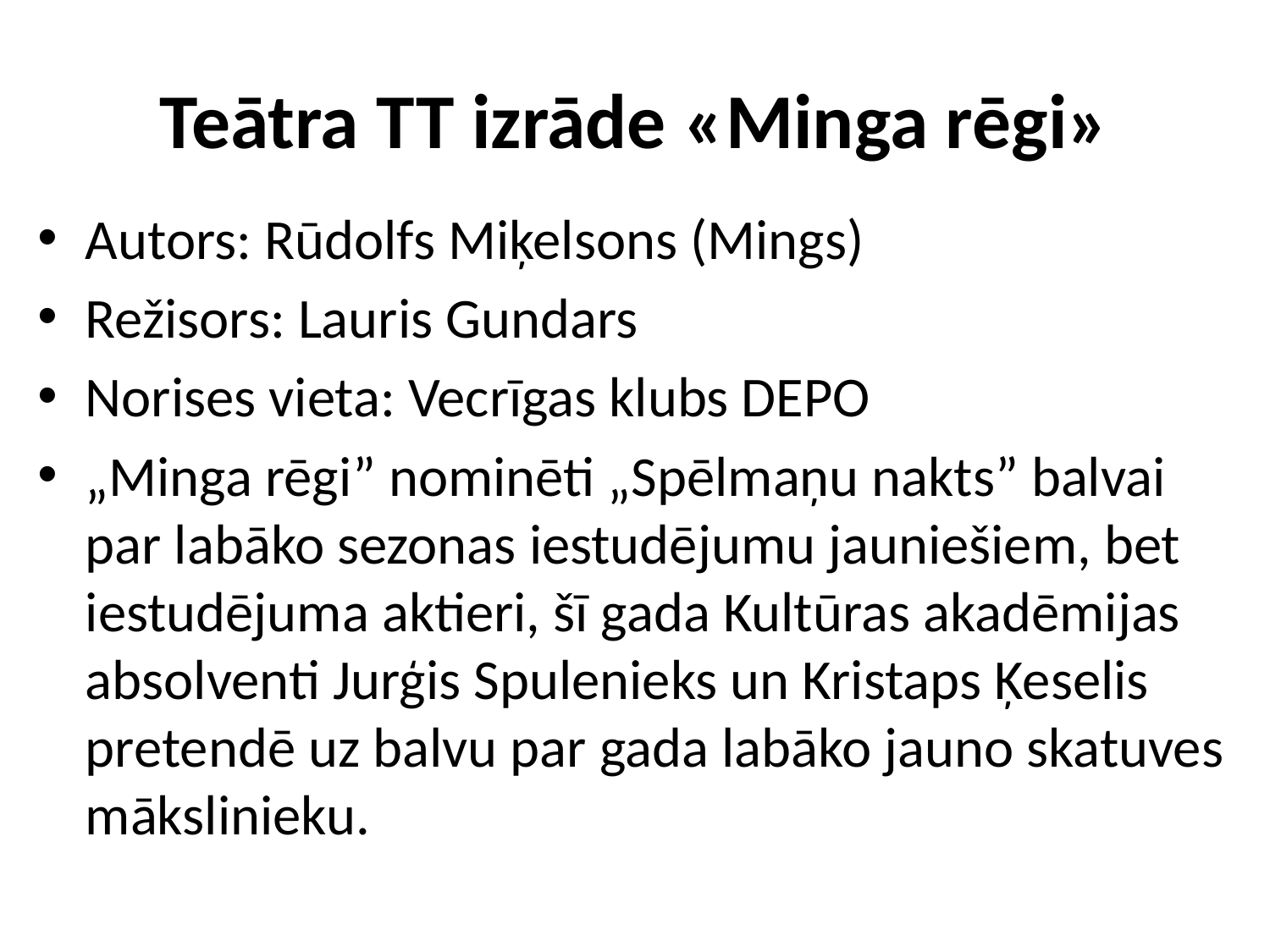

# Teātra TT izrāde «Minga rēgi»
Autors: Rūdolfs Miķelsons (Mings)
Režisors: Lauris Gundars
Norises vieta: Vecrīgas klubs DEPO
„Minga rēgi” nominēti „Spēlmaņu nakts” balvai par labāko sezonas iestudējumu jauniešiem, bet iestudējuma aktieri, šī gada Kultūras akadēmijas absolventi Jurģis Spulenieks un Kristaps Ķeselis pretendē uz balvu par gada labāko jauno skatuves mākslinieku.